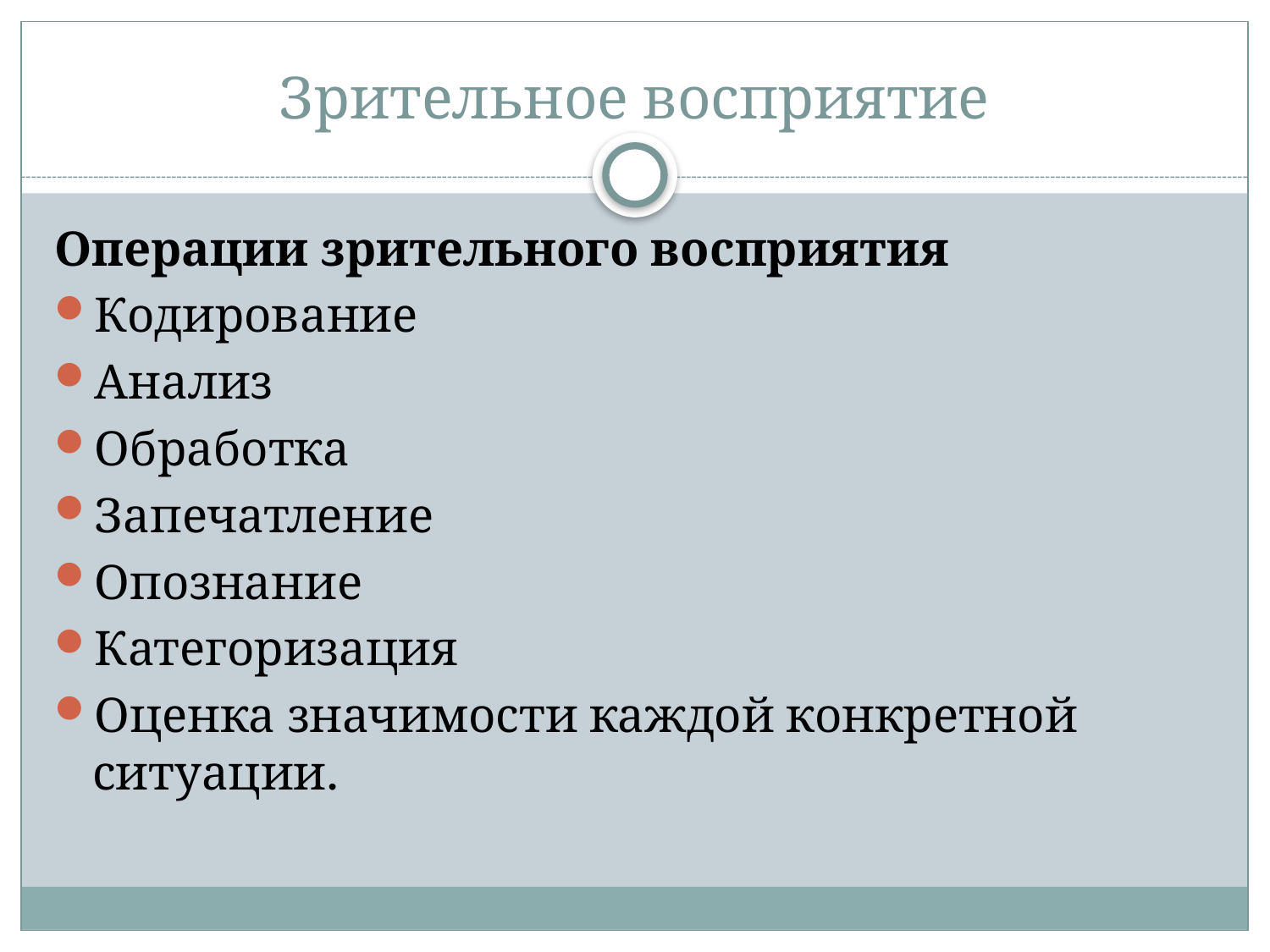

# Зрительное восприятие
Операции зрительного восприятия
Кодирование
Анализ
Обработка
Запечатление
Опознание
Категоризация
Оценка значимости каждой конкретной ситуации.